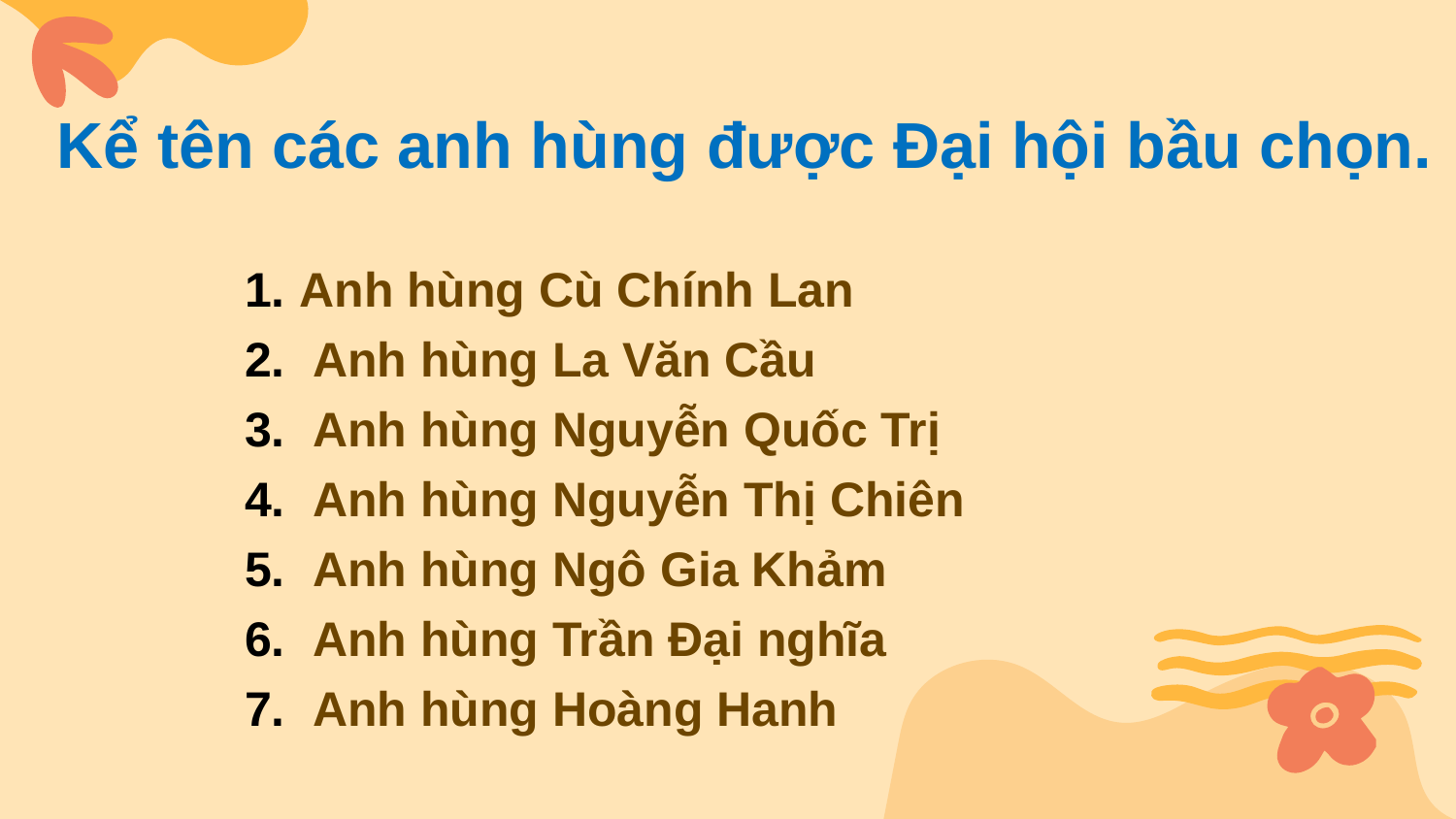

Kể tên các anh hùng được Đại hội bầu chọn.
Anh hùng Cù Chính Lan
 Anh hùng La Văn Cầu
 Anh hùng Nguyễn Quốc Trị
 Anh hùng Nguyễn Thị Chiên
 Anh hùng Ngô Gia Khảm
 Anh hùng Trần Đại nghĩa
 Anh hùng Hoàng Hanh